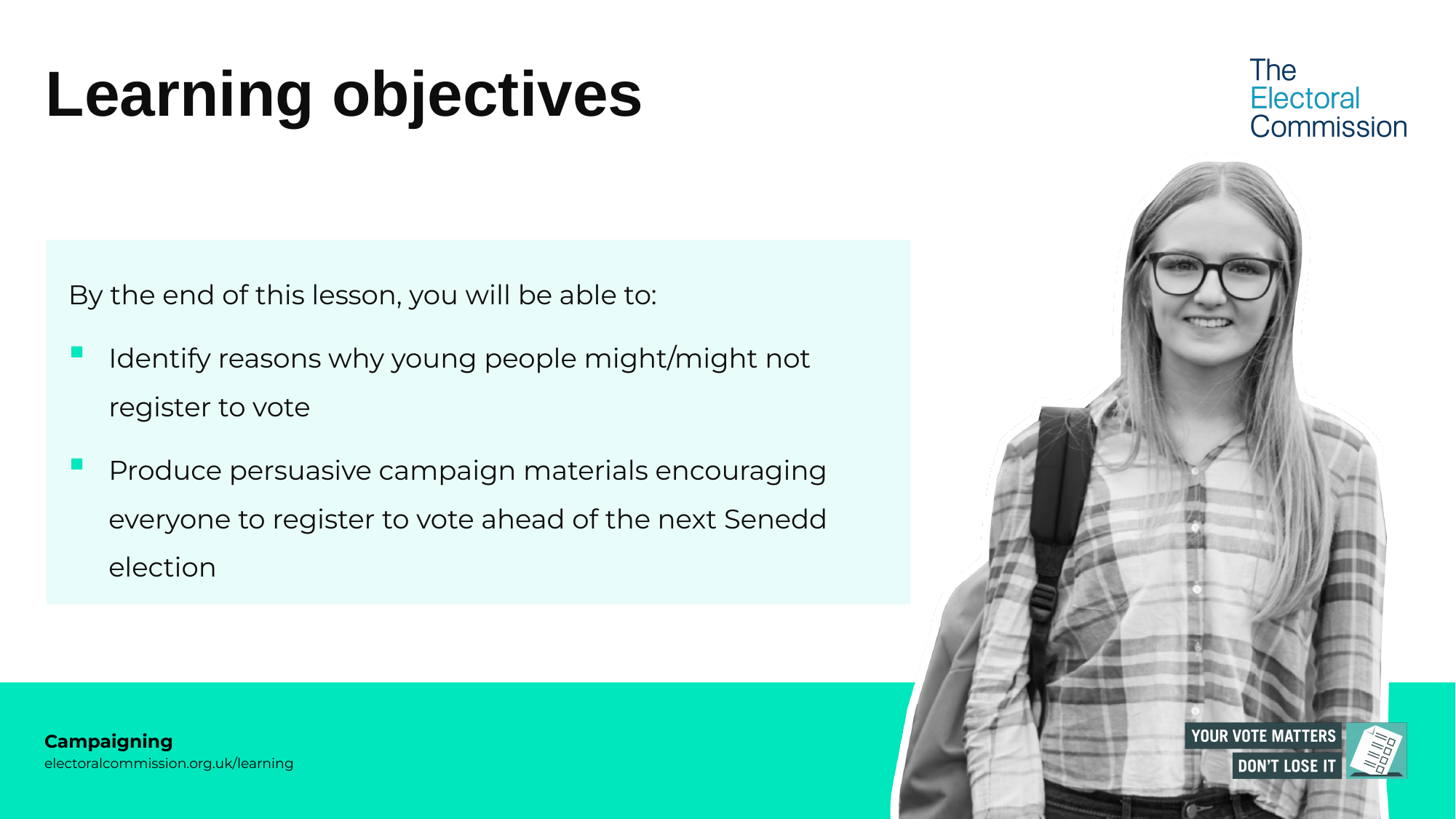

# Learning objectives
By the end of this lesson, you will be able to:
Identify reasons why young people might/might not register to vote
Produce persuasive campaign materials encouraging everyone to register to vote ahead of the next Senedd election

Campaigning